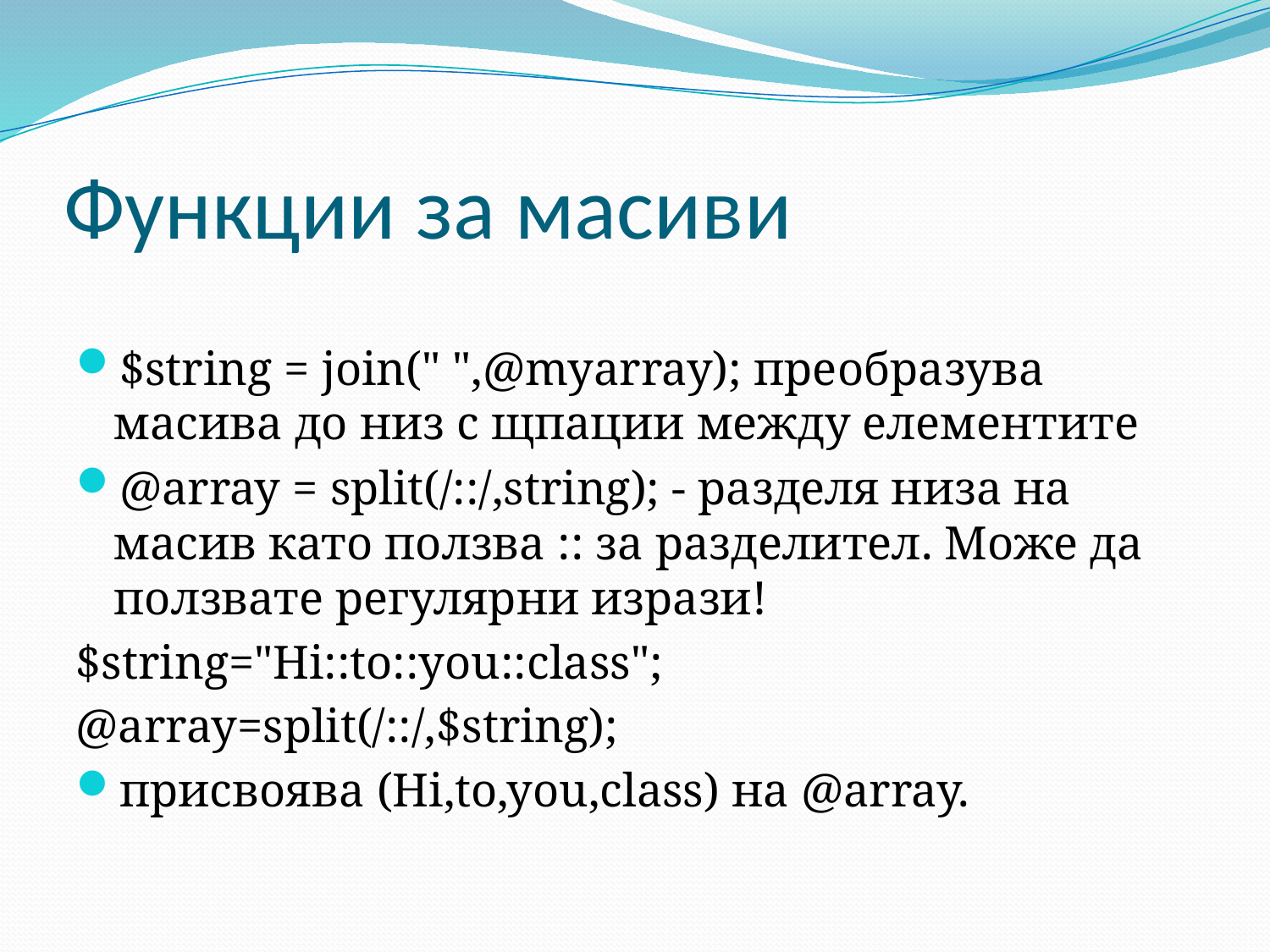

# Функции за масиви

$string = join(" ",@myarray); преобразува масива до низ с щпации между елементите
@array = split(/::/,string); - разделя низа на масив като ползва :: за разделител. Може да ползвате регулярни изрази!
$string="Hi::to::you::class";
@array=split(/::/,$string);
присвоява (Hi,to,you,class) на @array.